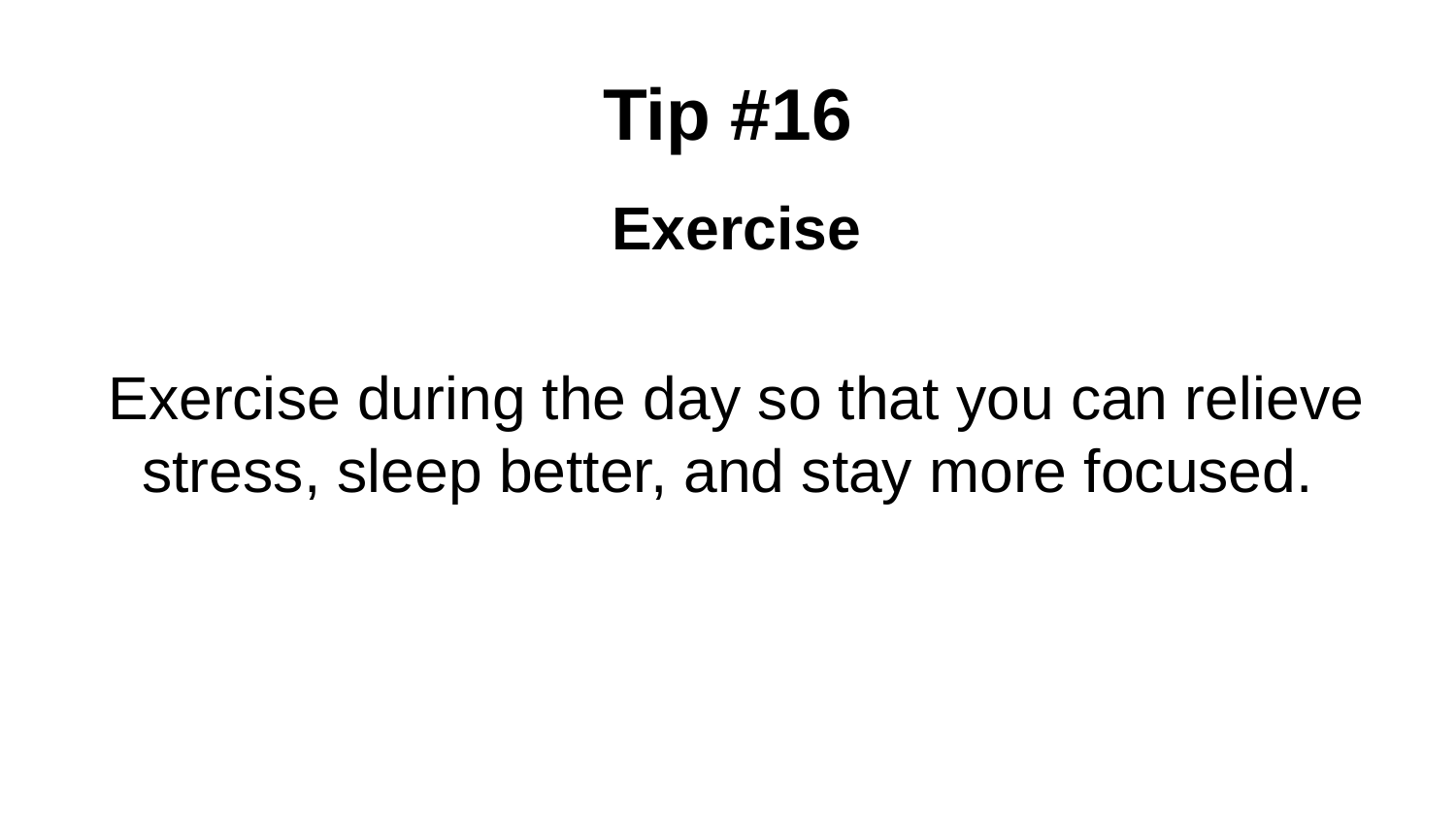

# Tip #16

Exercise

Exercise during the day so that you can relieve stress, sleep better, and stay more focused.